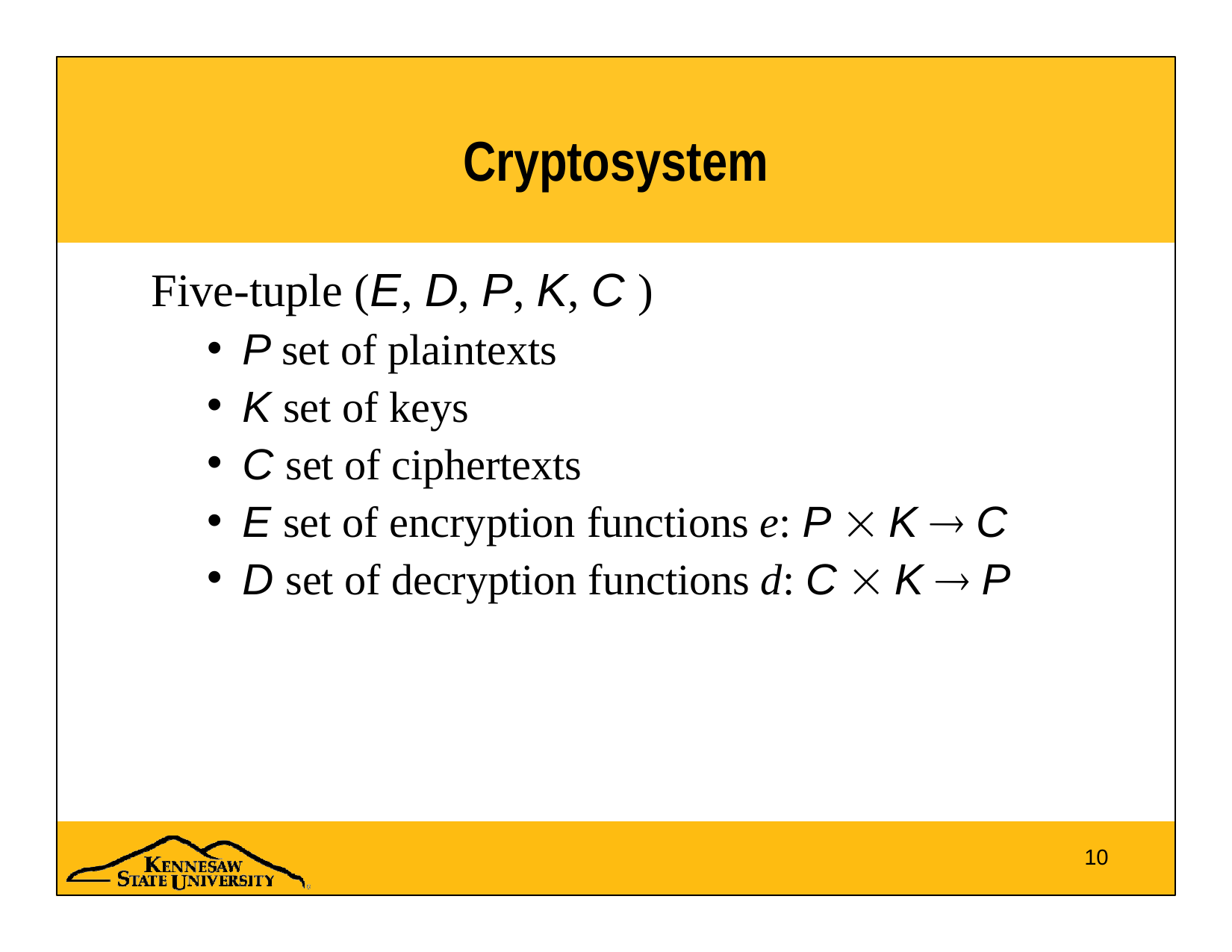

# Cryptosystem
Five-tuple (E, D, P, K, C )
P set of plaintexts
K set of keys
C set of ciphertexts
E set of encryption functions e: P × K → C
D set of decryption functions d: C × K → P

10